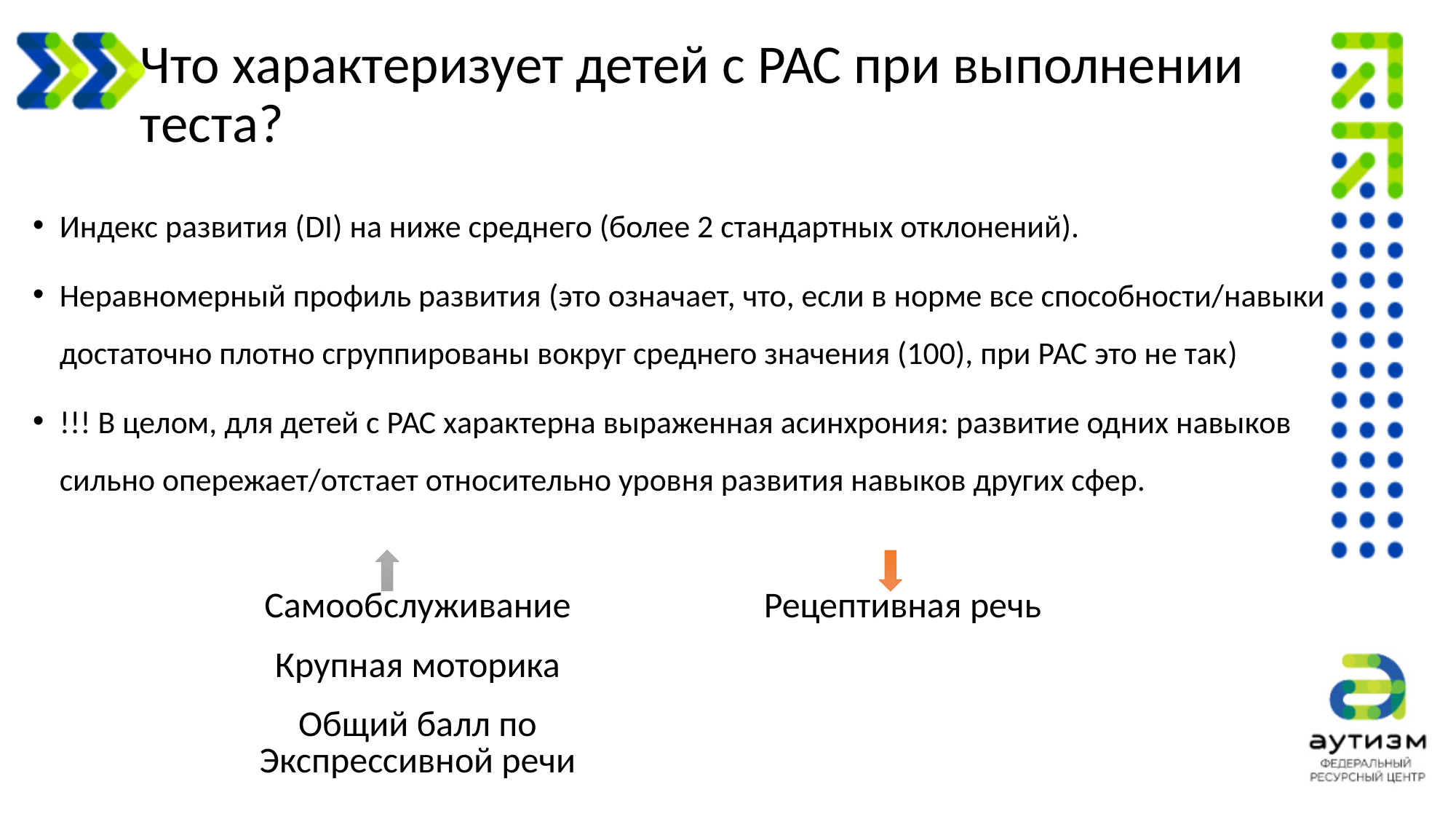

# Что характеризует детей с РАС при выполнении теста?
Индекс развития (DI) на ниже среднего (более 2 стандартных отклонений).
Неравномерный профиль развития (это означает, что, если в норме все способности/навыки достаточно плотно сгруппированы вокруг среднего значения (100), при РАС это не так)
!!! В целом, для детей с РАС характерна выраженная асинхрония: развитие одних навыков сильно опережает/отстает относительно уровня развития навыков других сфер.
|  |  |
| --- | --- |
| Самообслуживание | Рецептивная речь |
| Крупная моторика |  |
| Общий балл по Экспрессивной речи |  |